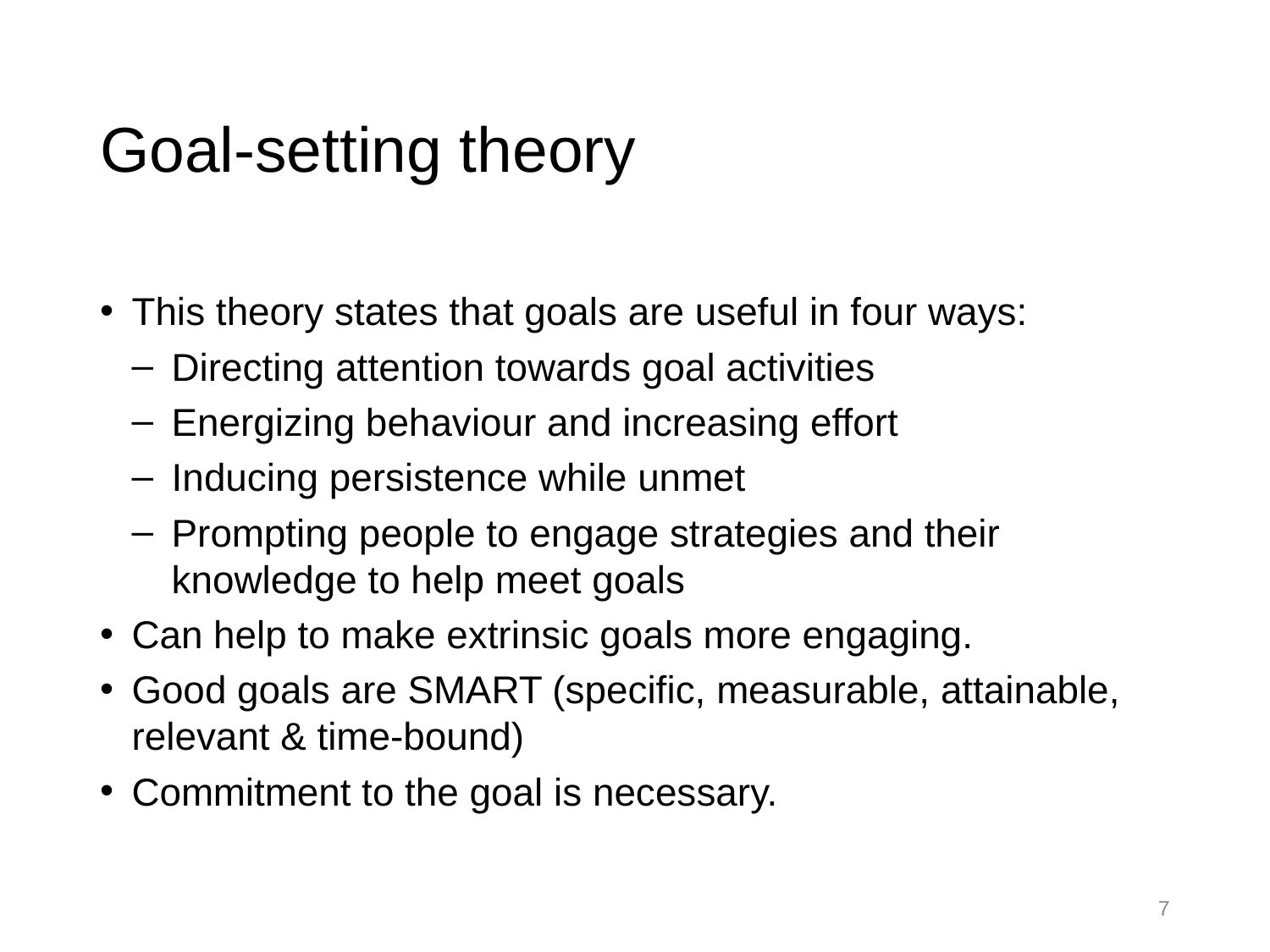

# Goal-setting theory
This theory states that goals are useful in four ways:
Directing attention towards goal activities
Energizing behaviour and increasing effort
Inducing persistence while unmet
Prompting people to engage strategies and their knowledge to help meet goals
Can help to make extrinsic goals more engaging.
Good goals are SMART (specific, measurable, attainable, relevant & time-bound)
Commitment to the goal is necessary.
7